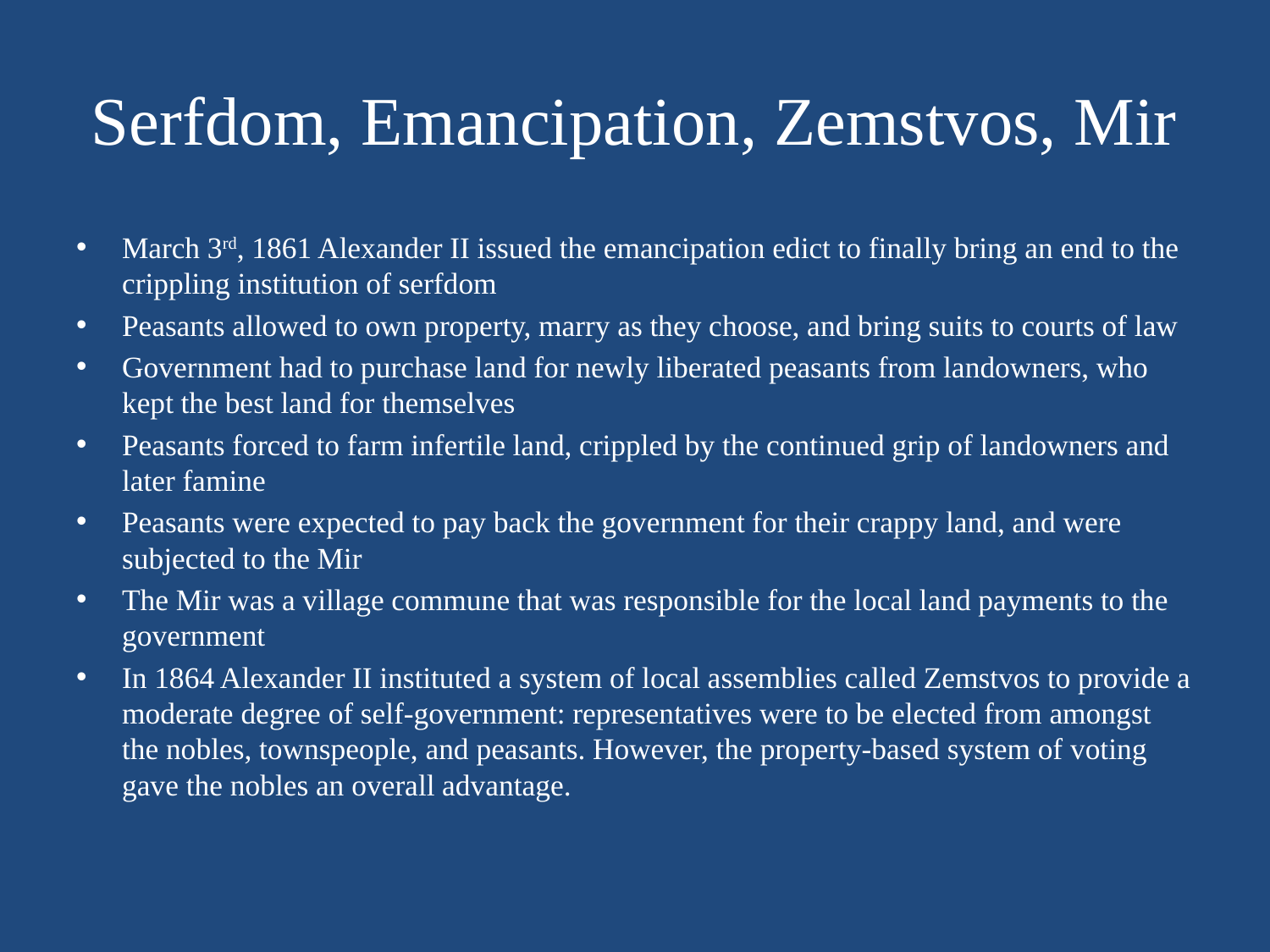

# Serfdom, Emancipation, Zemstvos, Mir
March 3rd, 1861 Alexander II issued the emancipation edict to finally bring an end to the crippling institution of serfdom
Peasants allowed to own property, marry as they choose, and bring suits to courts of law
Government had to purchase land for newly liberated peasants from landowners, who kept the best land for themselves
Peasants forced to farm infertile land, crippled by the continued grip of landowners and later famine
Peasants were expected to pay back the government for their crappy land, and were subjected to the Mir
The Mir was a village commune that was responsible for the local land payments to the government
In 1864 Alexander II instituted a system of local assemblies called Zemstvos to provide a moderate degree of self-government: representatives were to be elected from amongst the nobles, townspeople, and peasants. However, the property-based system of voting gave the nobles an overall advantage.